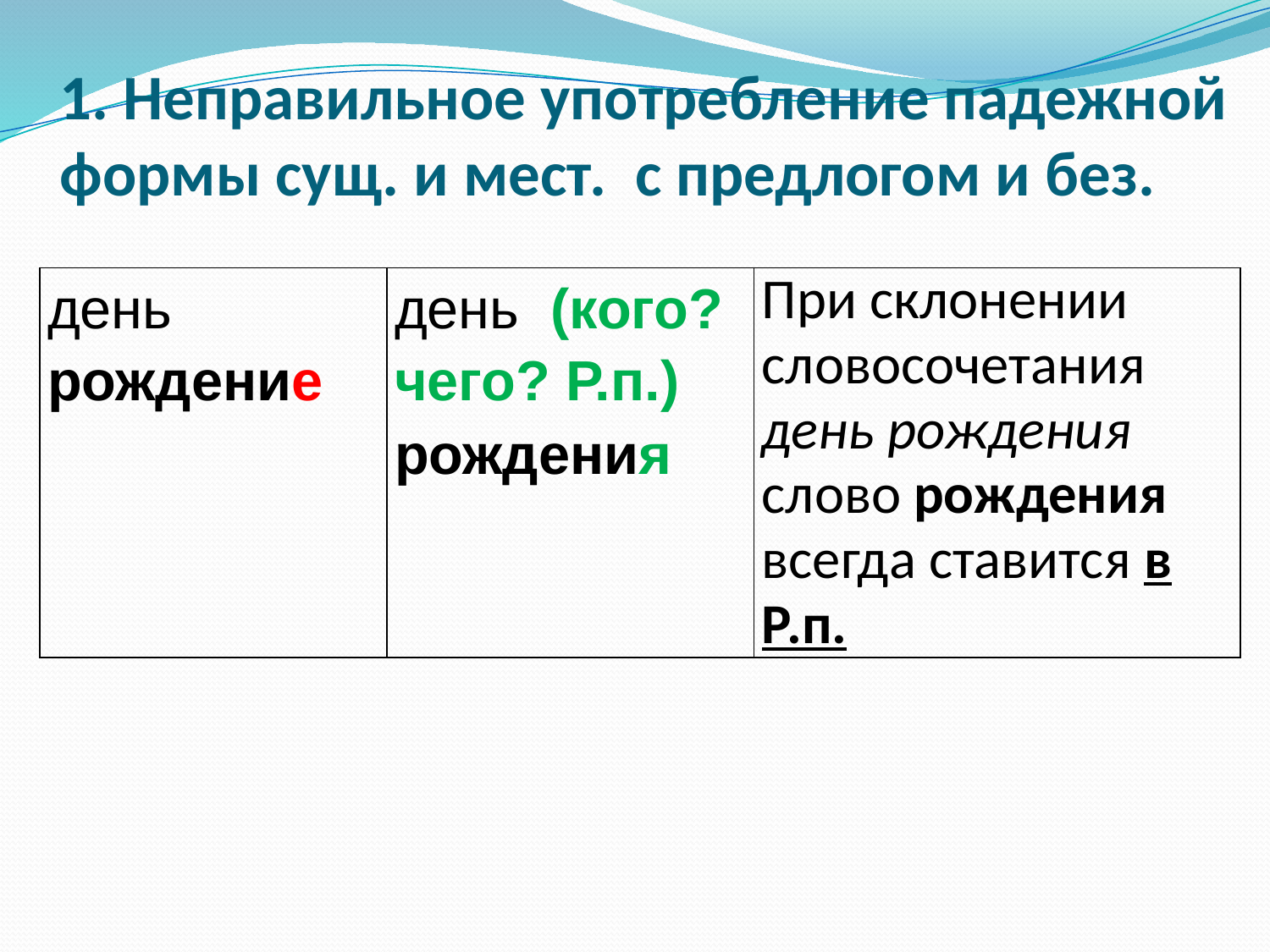

# 1. Неправильное употребление падежной формы сущ. и мест.  с предлогом и без.
| день рождение | день (кого? чего? Р.п.) рождения | При склонении словосочетания день рождения слово рождения всегда ставится в Р.п. |
| --- | --- | --- |